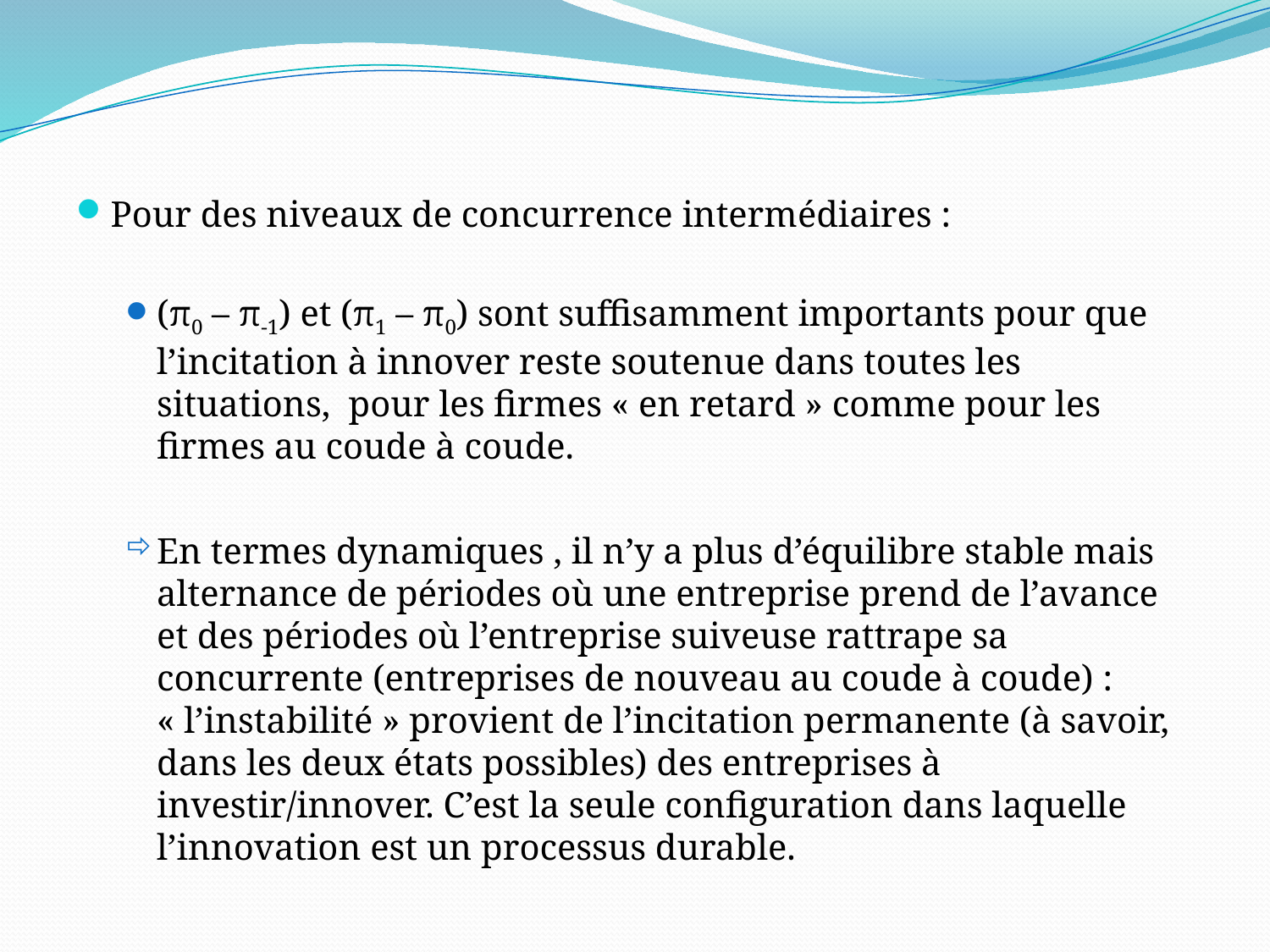

Pour des niveaux de concurrence intermédiaires :

(π0 – π-1) et (π1 – π0) sont suffisamment importants pour que l’incitation à innover reste soutenue dans toutes les situations,  pour les firmes « en retard » comme pour les firmes au coude à coude.

En termes dynamiques , il n’y a plus d’équilibre stable mais alternance de périodes où une entreprise prend de l’avance et des périodes où l’entreprise suiveuse rattrape sa concurrente (entreprises de nouveau au coude à coude) : « l’instabilité » provient de l’incitation permanente (à savoir, dans les deux états possibles) des entreprises à investir/innover. C’est la seule configuration dans laquelle l’innovation est un processus durable.